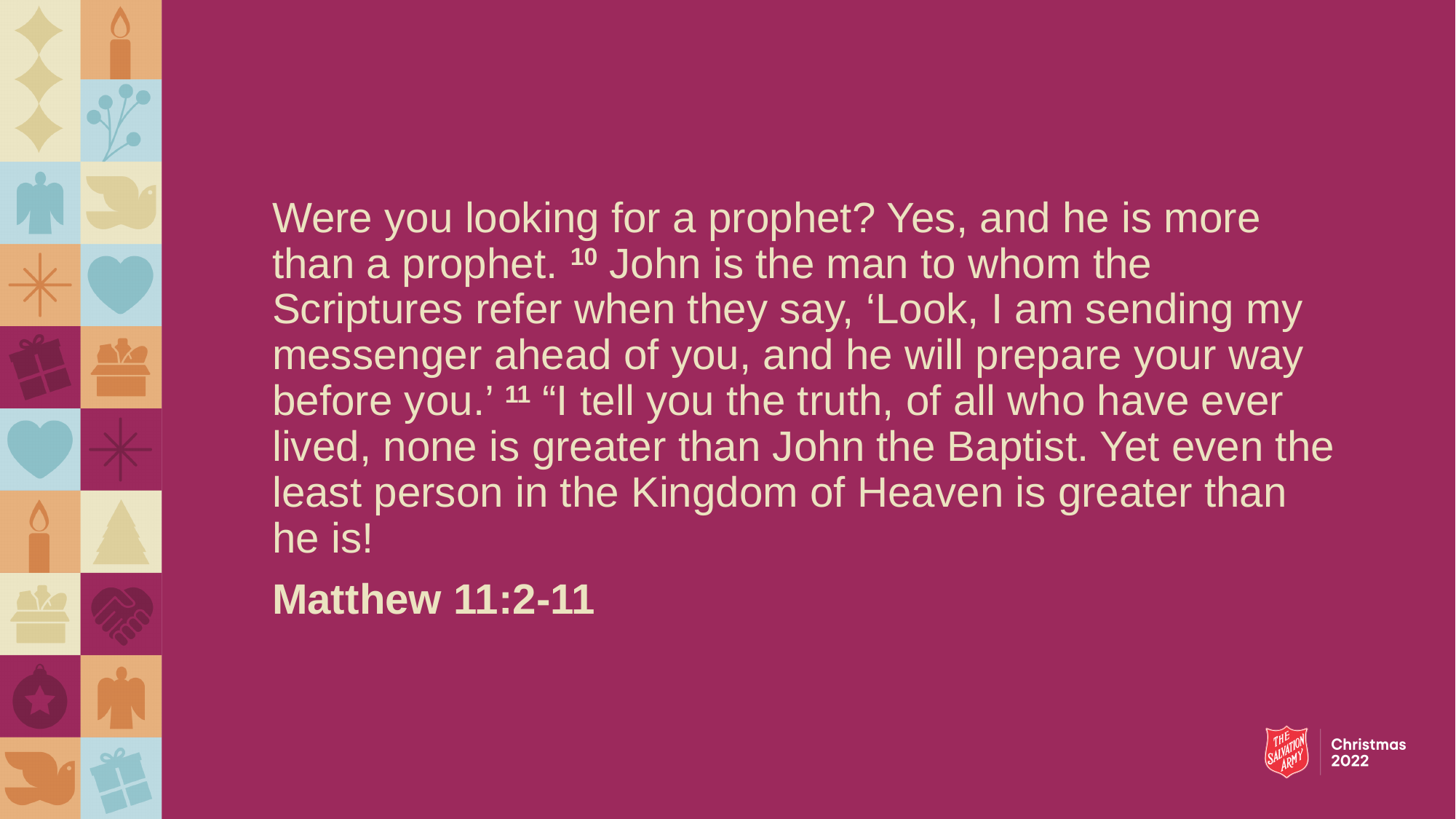

Were you looking for a prophet? Yes, and he is more than a prophet. 10 John is the man to whom the Scriptures refer when they say, ‘Look, I am sending my messenger ahead of you, and he will prepare your way before you.’ 11 “I tell you the truth, of all who have ever lived, none is greater than John the Baptist. Yet even the least person in the Kingdom of Heaven is greater than he is!
Matthew 11:2-11